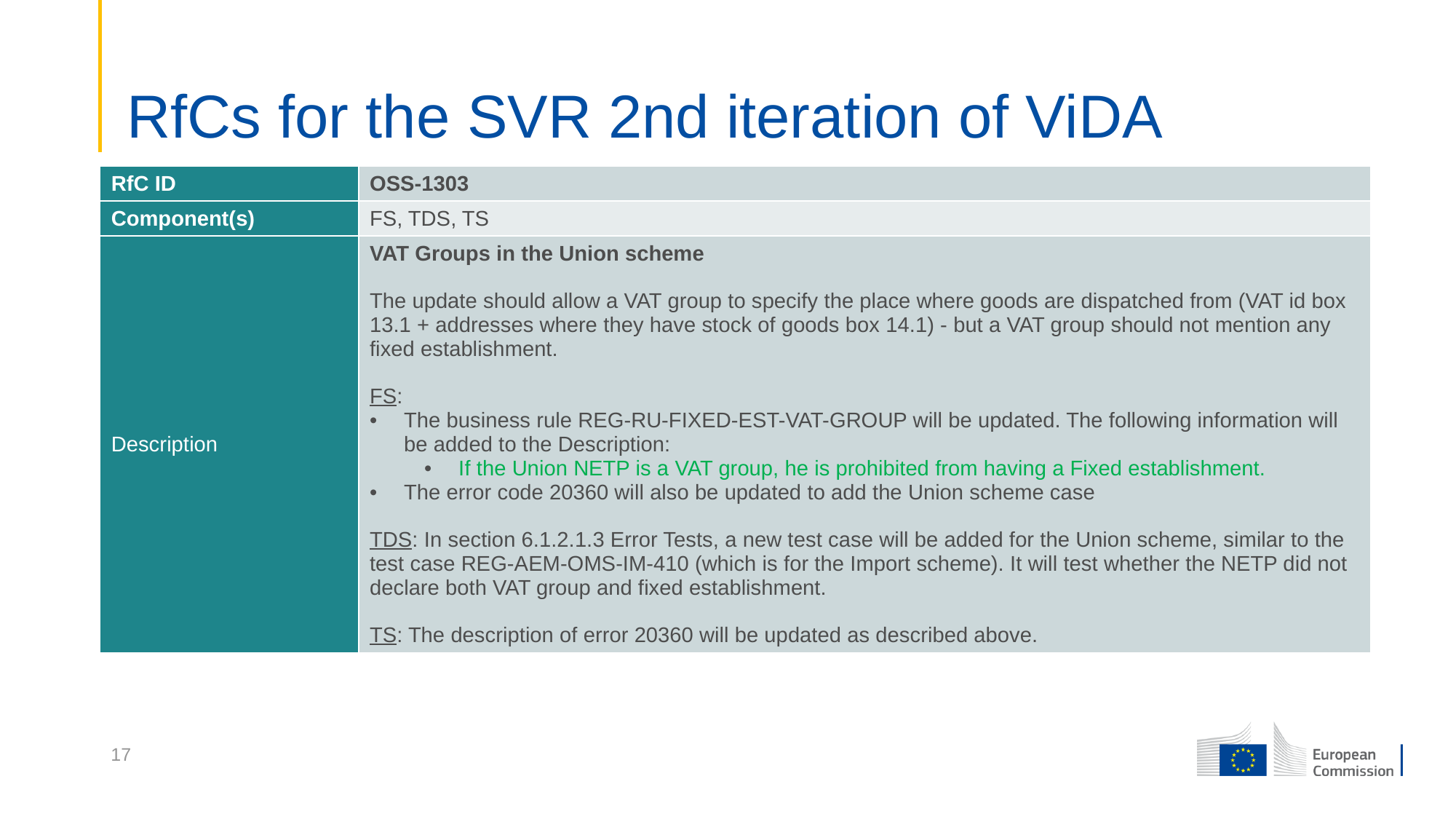

# RfCs for the SVR 2nd iteration of ViDA
| RfC ID | OSS-1303 |
| --- | --- |
| Component(s) | FS, TDS, TS |
| Description | VAT Groups in the Union scheme The update should allow a VAT group to specify the place where goods are dispatched from (VAT id box 13.1 + addresses where they have stock of goods box 14.1) - but a VAT group should not mention any fixed establishment. FS: The business rule REG-RU-FIXED-EST-VAT-GROUP will be updated. The following information will be added to the Description: If the Union NETP is a VAT group, he is prohibited from having a Fixed establishment. The error code 20360 will also be updated to add the Union scheme case TDS: In section 6.1.2.1.3 Error Tests, a new test case will be added for the Union scheme, similar to the test case REG-AEM-OMS-IM-410 (which is for the Import scheme). It will test whether the NETP did not declare both VAT group and fixed establishment. TS: The description of error 20360 will be updated as described above. |
17